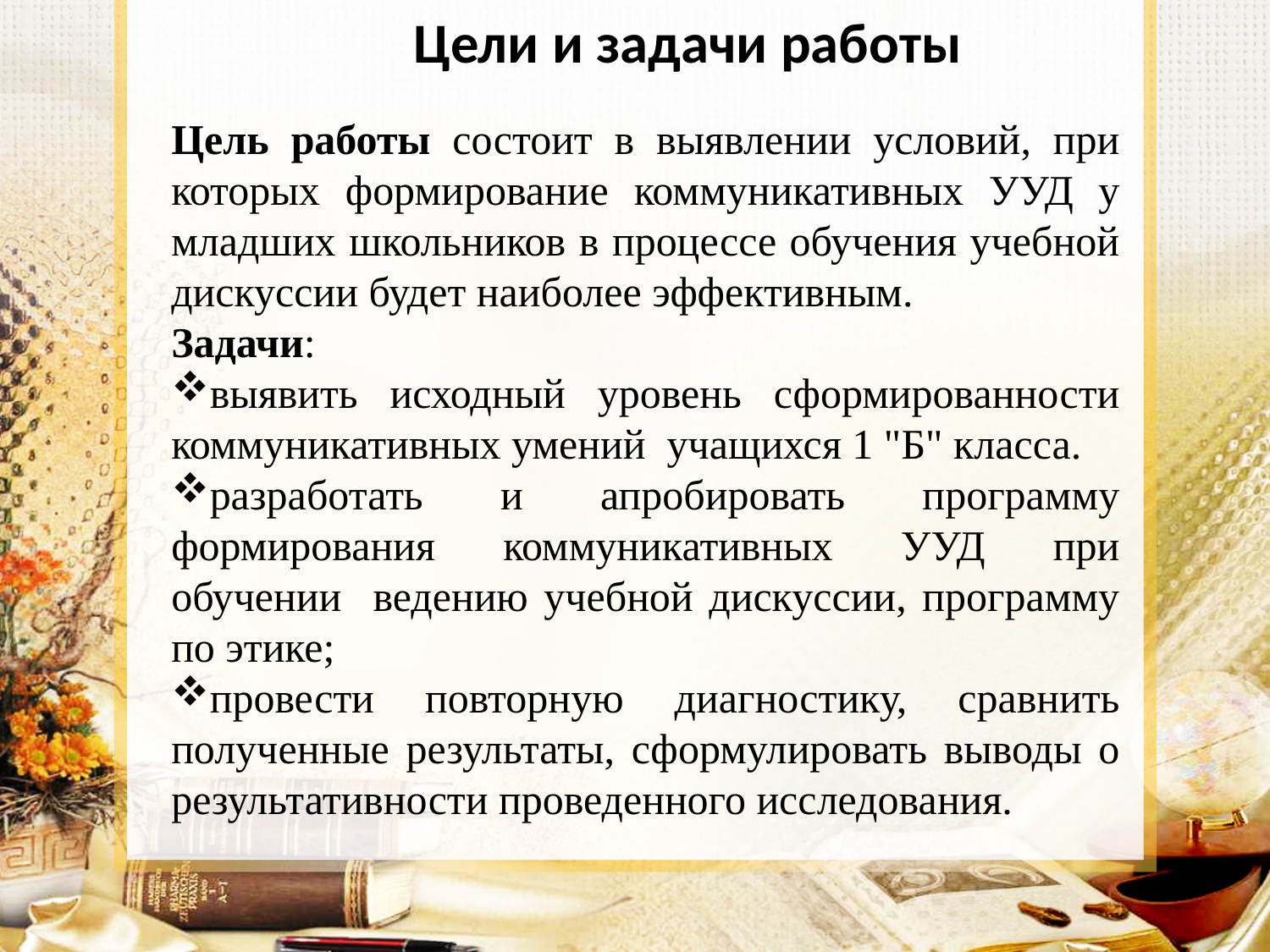

Цели и задачи работы

Цель работы состоит в выявлении условий, при которых формирование коммуникативных УУД у младших школьников в процессе обучения учебной дискуссии будет наиболее эффективным.
Задачи:
выявить исходный уровень сформированности коммуникативных умений  учащихся 1 "Б" класса.
разработать и апробировать программу формирования коммуникативных УУД при обучении  ведению учебной дискуссии, программу по этике;
провести повторную диагностику, сравнить полученные результаты, сформулировать выводы о результативности проведенного исследования.

#